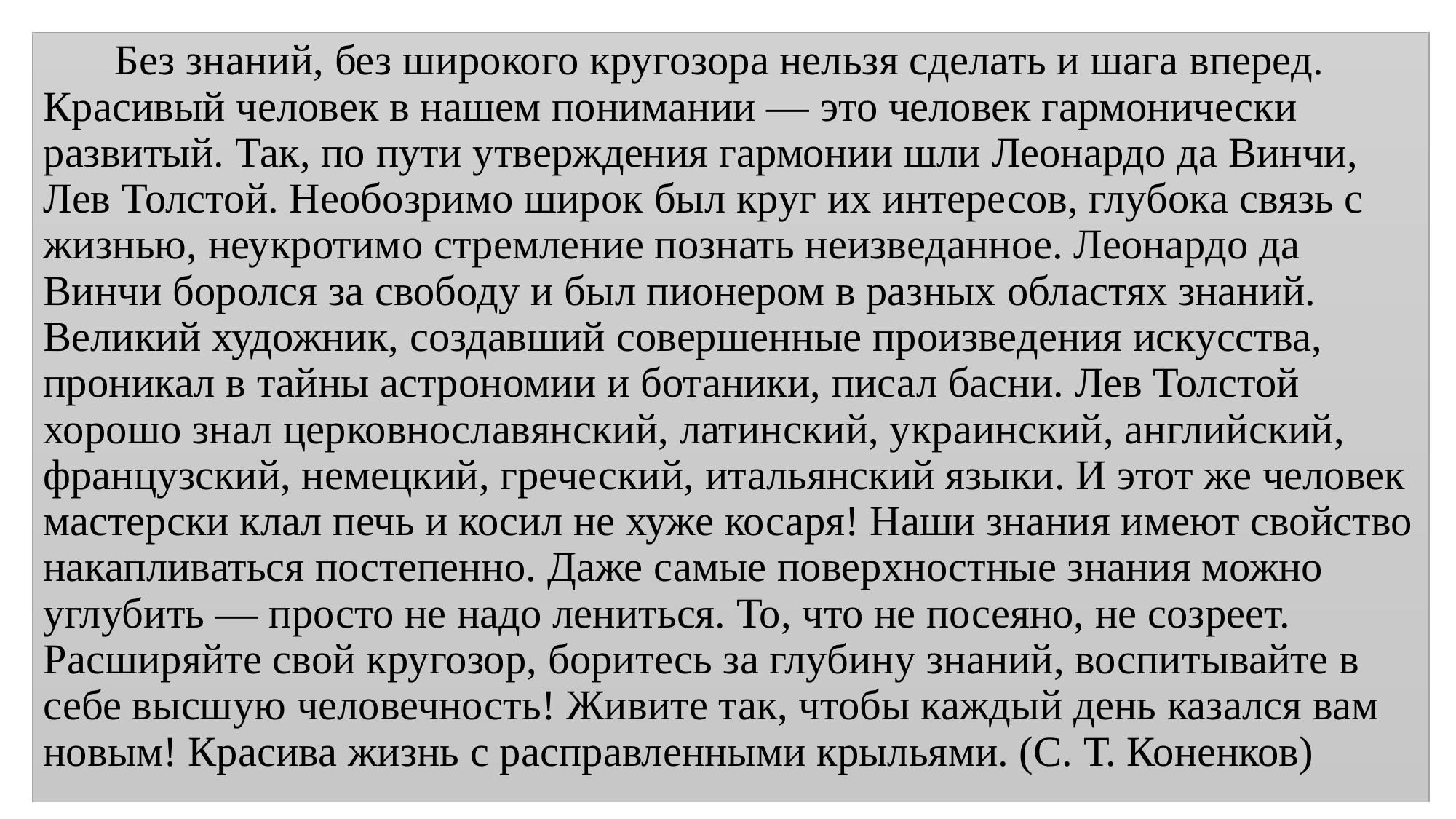

Без знаний, без широкого кругозора нельзя сделать и шага вперед. Красивый человек в нашем понимании — это человек гармонически развитый. Так, по пути утверждения гармонии шли Леонардо да Винчи, Лев Толстой. Необозримо широк был круг их интересов, глубока связь с жизнью, неукротимо стремление познать неизведанное. Леонардо да Винчи боролся за свободу и был пионером в разных областях знаний. Великий художник, создавший совершенные произведения искусства, проникал в тайны астрономии и ботаники, писал басни. Лев Толстой хорошо знал церковнославянский, латинский, украинский, английский, французский, немецкий, греческий, итальянский языки. И этот же человек мастерски клал печь и косил не хуже косаря! Наши знания имеют свойство накапливаться постепенно. Даже самые поверхностные знания можно углубить — просто не надо лениться. То, что не посеяно, не созреет. Расширяйте свой кругозор, боритесь за глубину знаний, воспитывайте в себе высшую человечность! Живите так, чтобы каждый день казался вам новым! Красива жизнь с расправленными крыльями. (С. Т. Коненков)